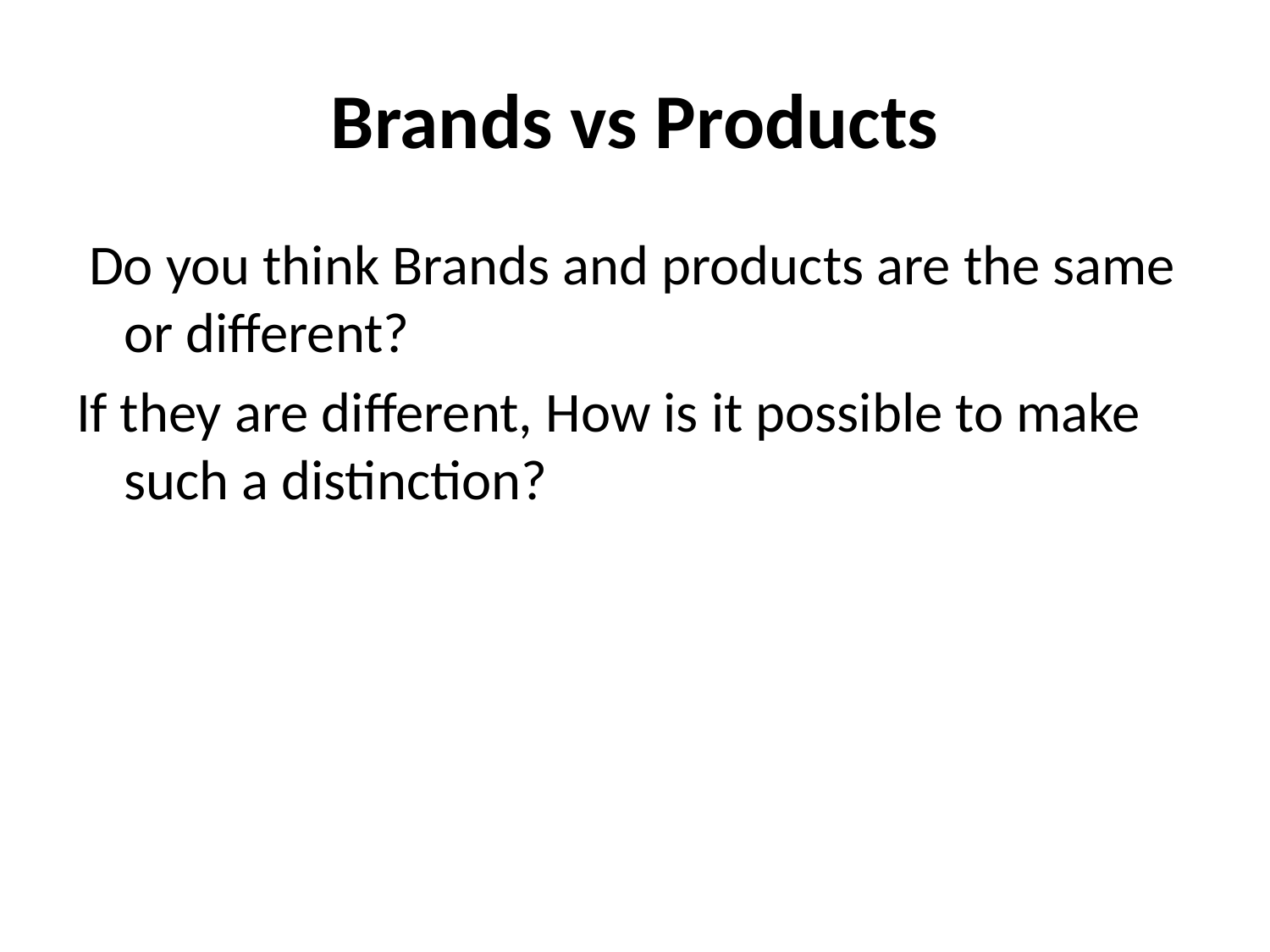

# Brands vs Products
 Do you think Brands and products are the same or different?
If they are different, How is it possible to make such a distinction?